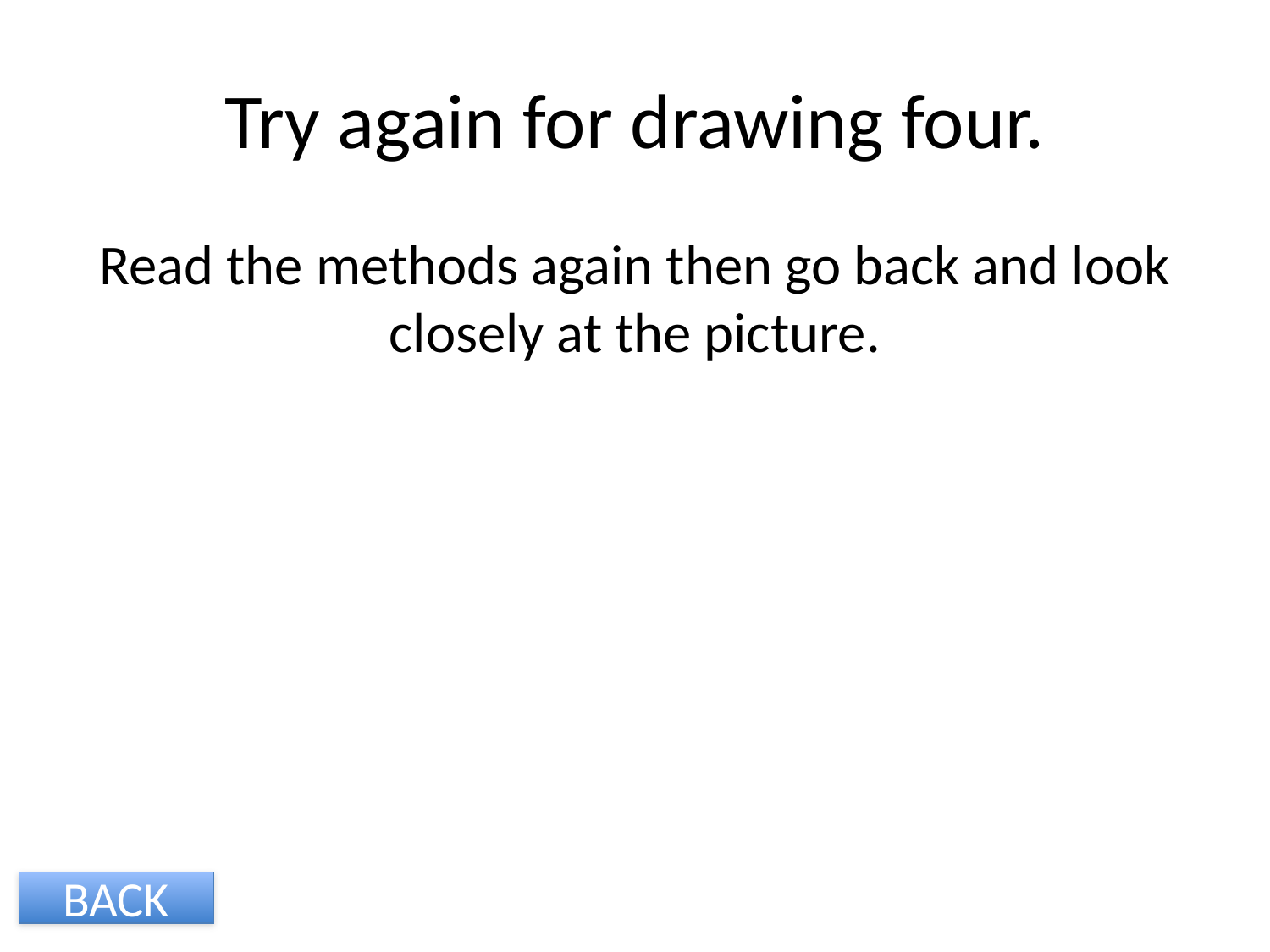

# Try again for drawing four.
Read the methods again then go back and look closely at the picture.
BACK